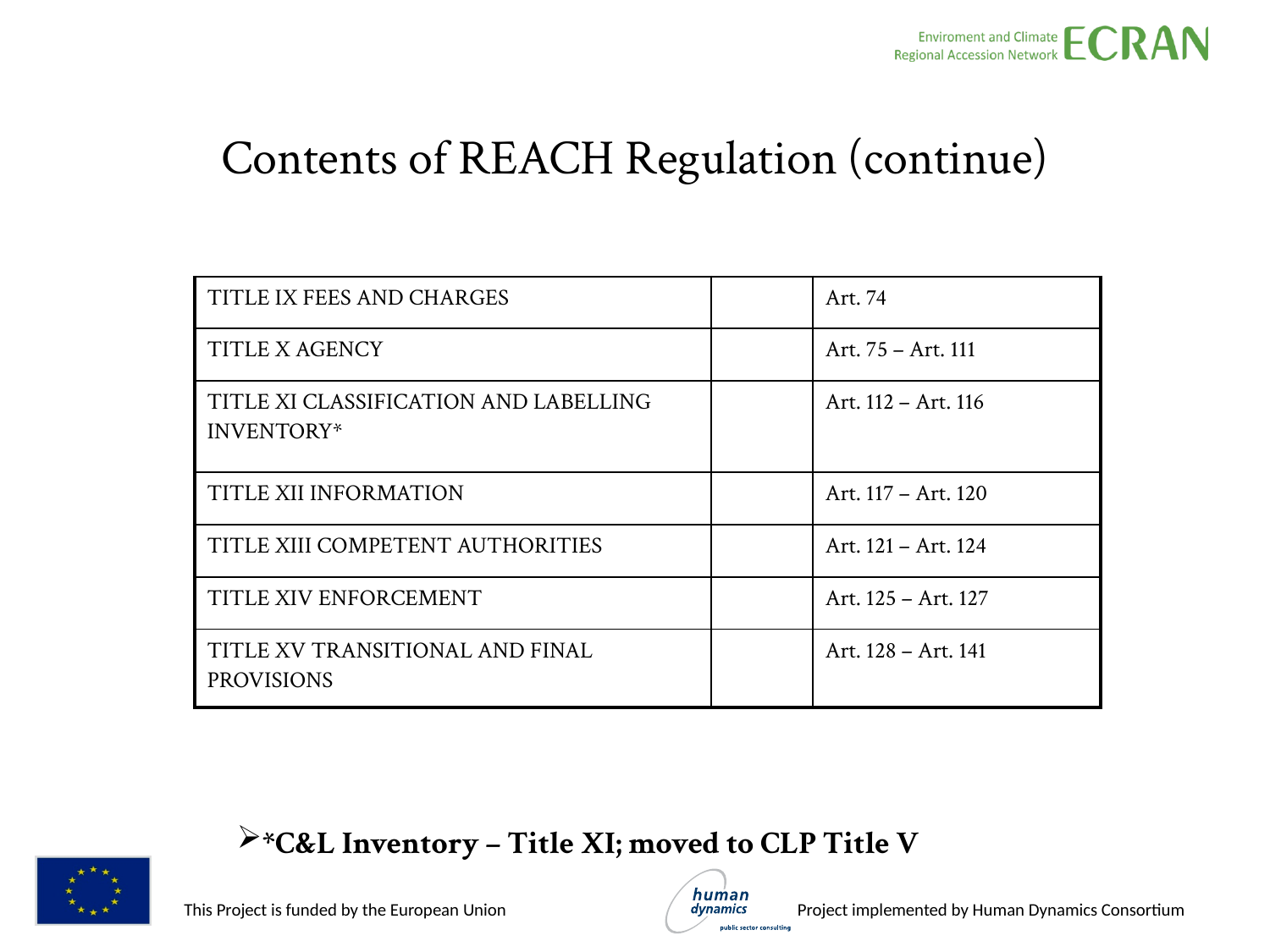

Contents of REACH Regulation (continue)
| TITLE IX FEES AND CHARGES |  | Art. 74 |
| --- | --- | --- |
| TITLE X AGENCY |  | Art. 75 – Art. 111 |
| TITLE XI CLASSIFICATION AND LABELLING INVENTORY\* |  | Art. 112 – Art. 116 |
| TITLE XII INFORMATION |  | Art. 117 – Art. 120 |
| TITLE XIII COMPETENT AUTHORITIES |  | Art. 121 – Art. 124 |
| TITLE XIV ENFORCEMENT |  | Art. 125 – Art. 127 |
| TITLE XV TRANSITIONAL AND FINAL PROVISIONS |  | Art. 128 – Art. 141 |
*C&L Inventory – Title XI; moved to CLP Title V